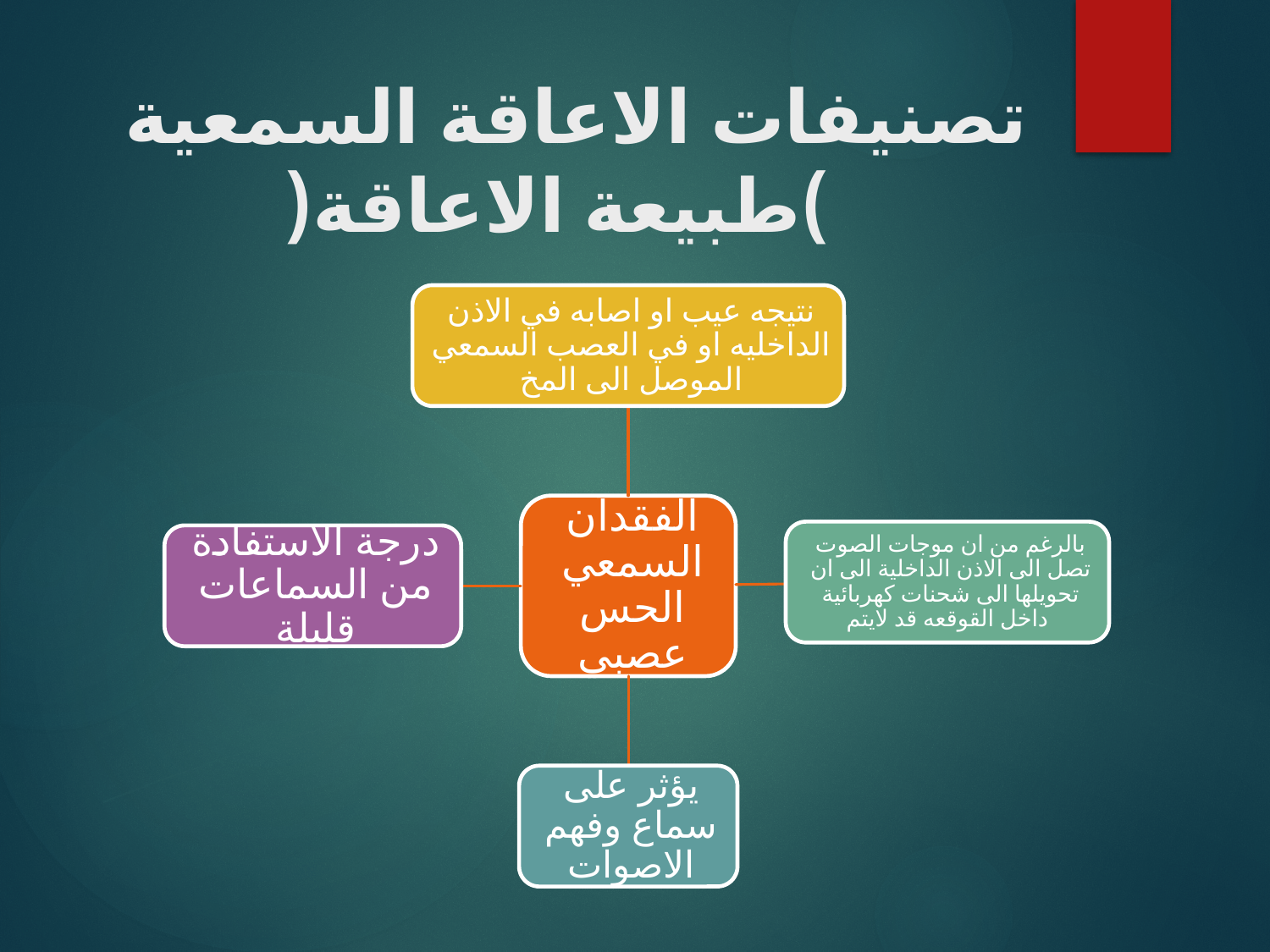

# تصنيفات الاعاقة السمعية )طبيعة الاعاقة(
الفقدان السمعي الحس عصبي
نتيجه عيب او اصابه في الاذن الداخليه او في العصب السمعي الموصل الى المخ
بالرغم من ان موجات الصوت تصل الى الاذن الداخلية الى ان تحويلها الى شحنات كهربائية داخل القوقعه قد لايتم
يؤثر على سماع وفهم الاصوات
درجة الاستفادة من السماعات قليلة